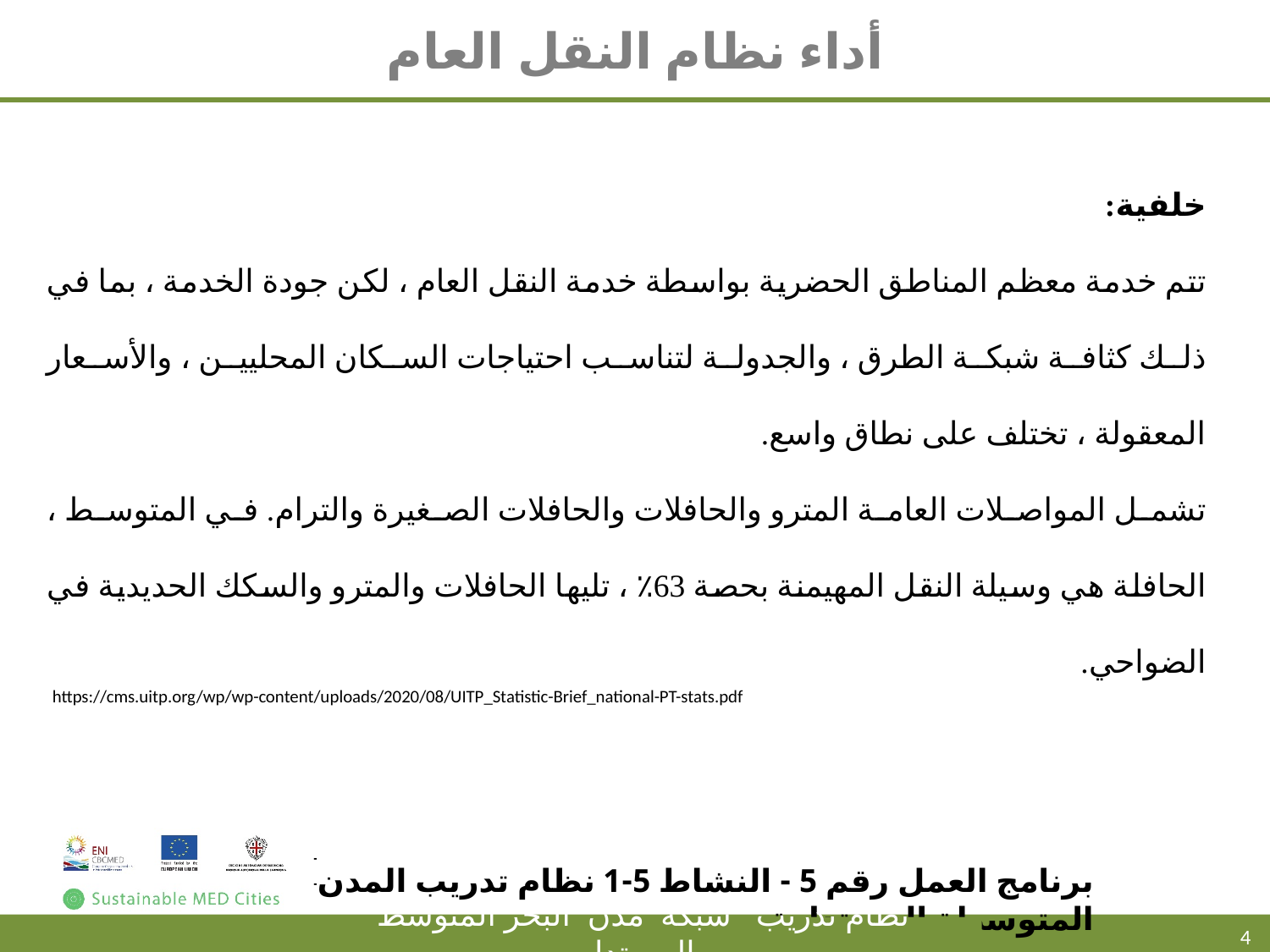

# أداء نظام النقل العام
خلفية:
تتم خدمة معظم المناطق الحضرية بواسطة خدمة النقل العام ، لكن جودة الخدمة ، بما في ذلك كثافة شبكة الطرق ، والجدولة لتناسب احتياجات السكان المحليين ، والأسعار المعقولة ، تختلف على نطاق واسع.
تشمل المواصلات العامة المترو والحافلات والحافلات الصغيرة والترام. في المتوسط ، الحافلة هي وسيلة النقل المهيمنة بحصة 63٪ ، تليها الحافلات والمترو والسكك الحديدية في الضواحي.
https://cms.uitp.org/wp/wp-content/uploads/2020/08/UITP_Statistic-Brief_national-PT-stats.pdf

برنامج العمل رقم 5 - النشاط 5-1 نظام تدريب المدن المتوسطة المستدامة
4
نظام تدريب   شبكة  مدن  البحر المتوسط   المستدام